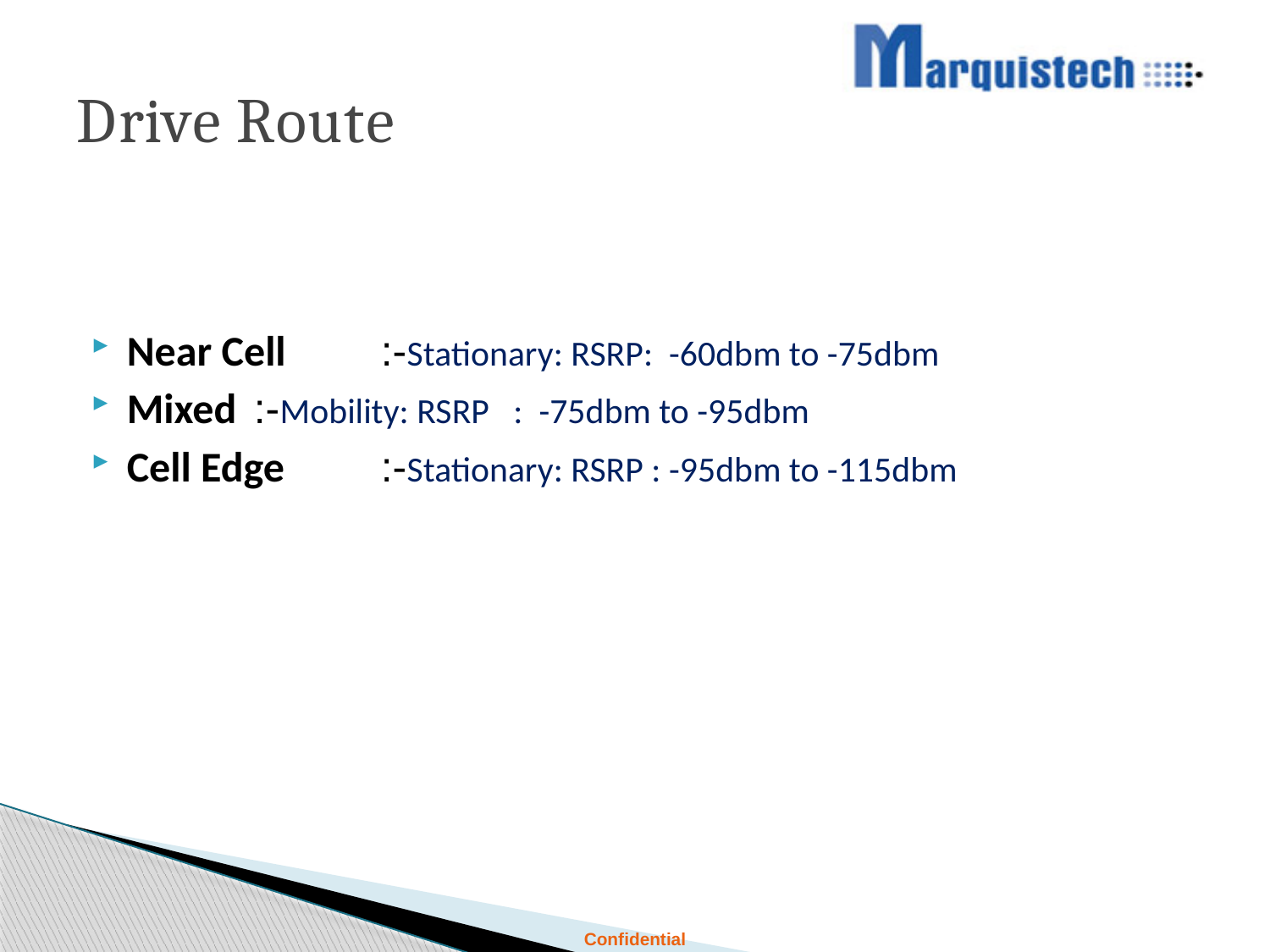

# Drive Route
Near Cell	:-Stationary: RSRP:  -60dbm to -75dbm
Mixed	:-Mobility: RSRP   :  -75dbm to -95dbm
Cell Edge	:-Stationary: RSRP : -95dbm to -115dbm